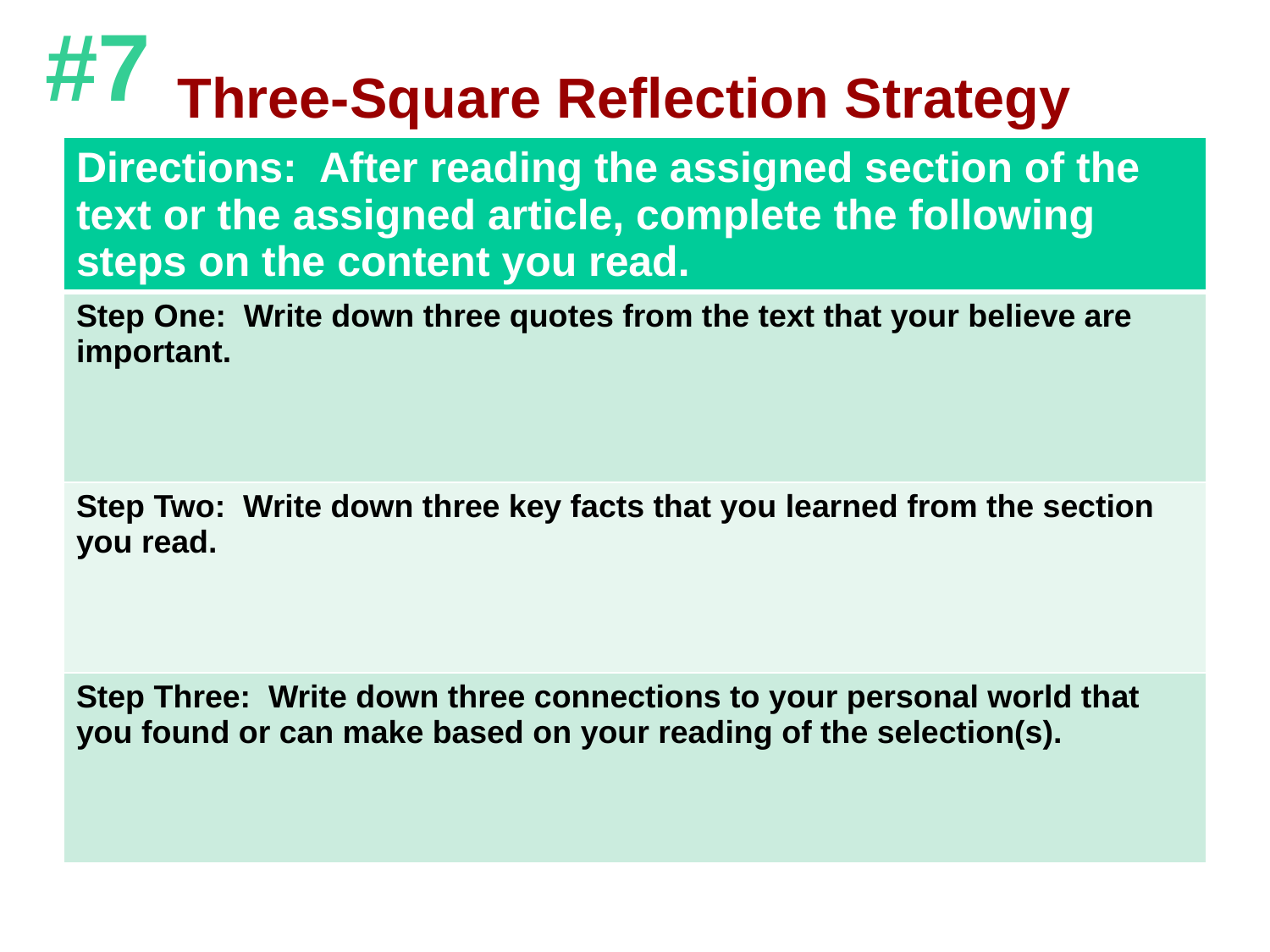

#7
# Three-Square Reflection Strategy
| Directions: After reading the assigned section of the text or the assigned article, complete the following steps on the content you read. |
| --- |
| Step One: Write down three quotes from the text that your believe are important. |
| Step Two: Write down three key facts that you learned from the section you read. |
| Step Three: Write down three connections to your personal world that you found or can make based on your reading of the selection(s). |